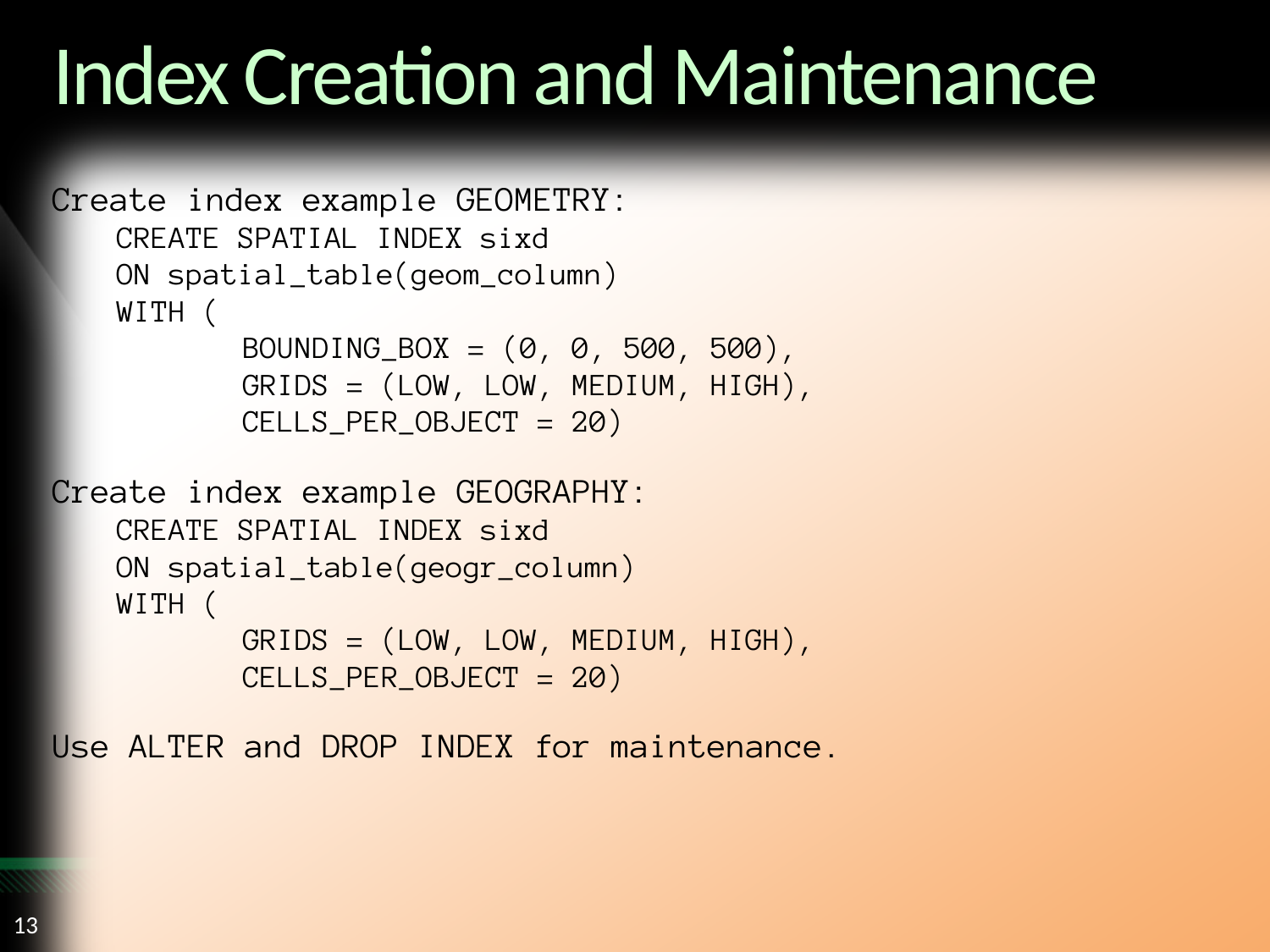

# Index Creation and Maintenance
Create index example GEOMETRY:
CREATE SPATIAL INDEX sixd
ON spatial_table(geom_column)
WITH (
	BOUNDING_BOX = (0, 0, 500, 500),
	GRIDS = (LOW, LOW, MEDIUM, HIGH),
	CELLS_PER_OBJECT = 20)
Create index example GEOGRAPHY:
CREATE SPATIAL INDEX sixd
ON spatial_table(geogr_column)
WITH (
	GRIDS = (LOW, LOW, MEDIUM, HIGH),
	CELLS_PER_OBJECT = 20)
Use ALTER and DROP INDEX for maintenance.